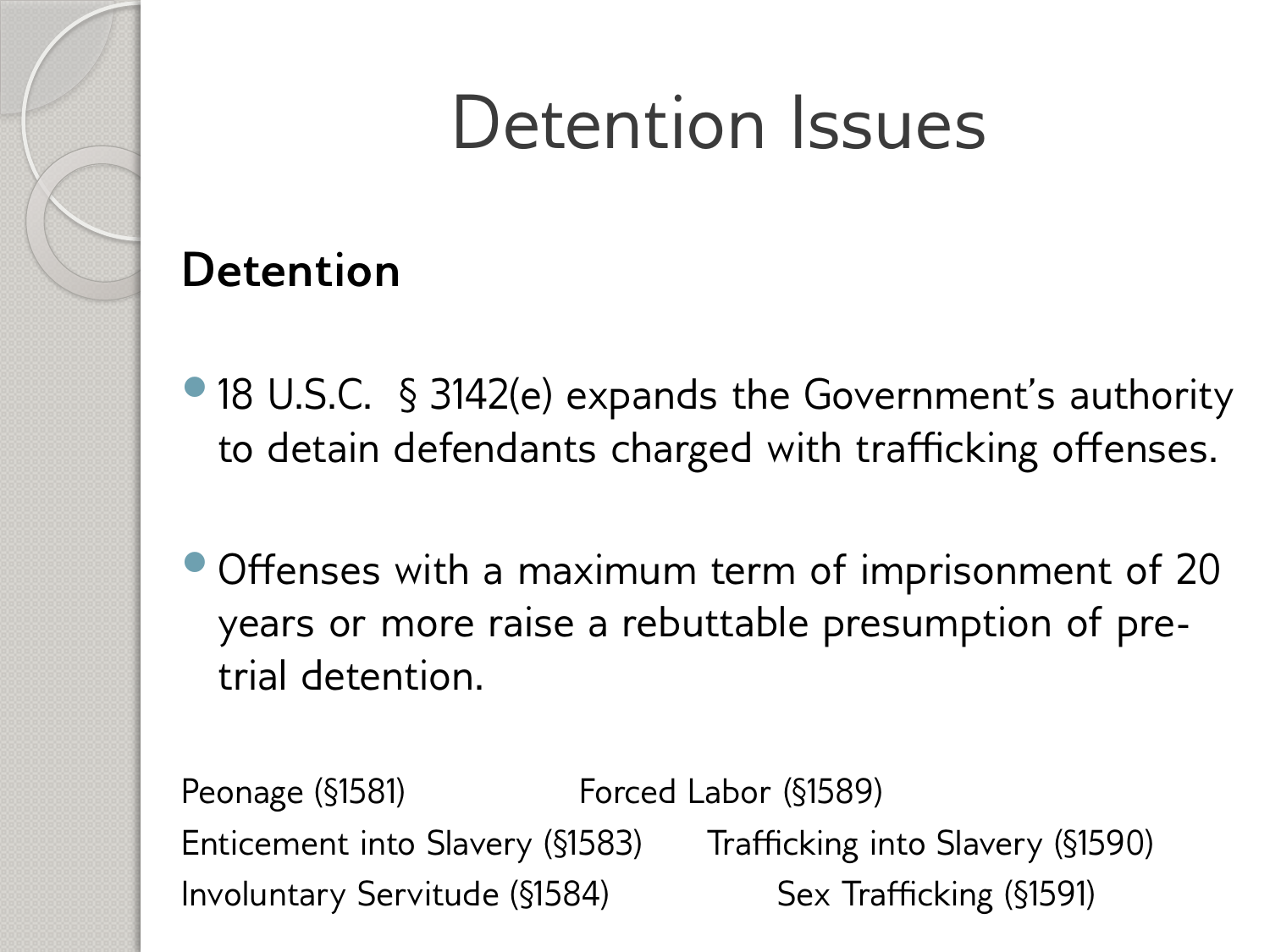

# Detention Issues

Detention

18 U.S.C.  § 3142(e) expands the Government’s authority to detain defendants charged with trafficking offenses.

Offenses with a maximum term of imprisonment of 20 years or more raise a rebuttable presumption of pre-trial detention.

Peonage (§1581) 		      Forced Labor (§1589)
Enticement into Slavery (§1583)      Trafficking into Slavery (§1590)
Involuntary Servitude (§1584) 	      Sex Trafficking (§1591)